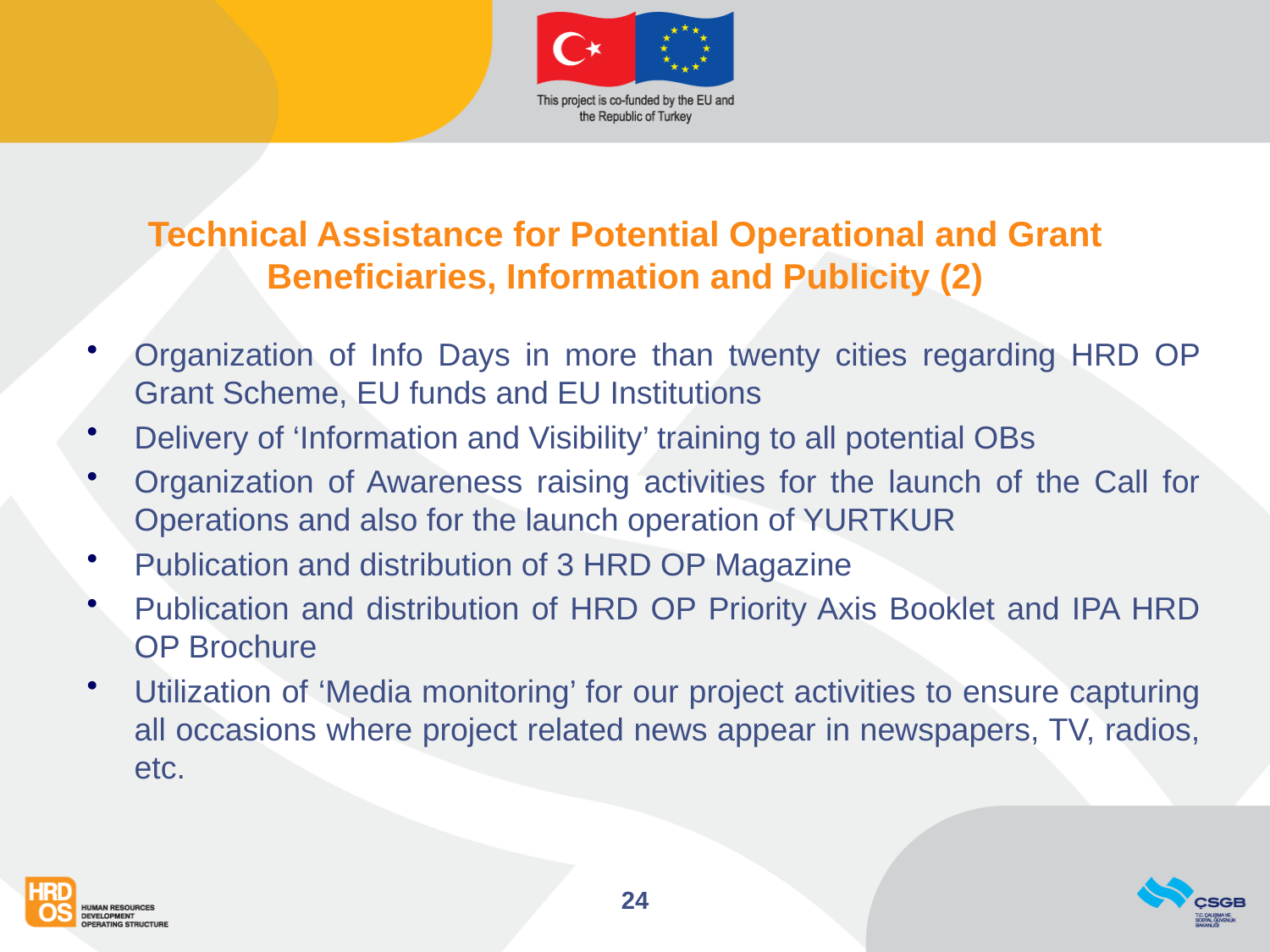

# Technical Assistance for Potential Operational and Grant Beneficiaries, Information and Publicity (2)
Organization of Info Days in more than twenty cities regarding HRD OP Grant Scheme, EU funds and EU Institutions
Delivery of ‘Information and Visibility’ training to all potential OBs
Organization of Awareness raising activities for the launch of the Call for Operations and also for the launch operation of YURTKUR
Publication and distribution of 3 HRD OP Magazine
Publication and distribution of HRD OP Priority Axis Booklet and IPA HRD OP Brochure
Utilization of ‘Media monitoring’ for our project activities to ensure capturing all occasions where project related news appear in newspapers, TV, radios, etc.
24